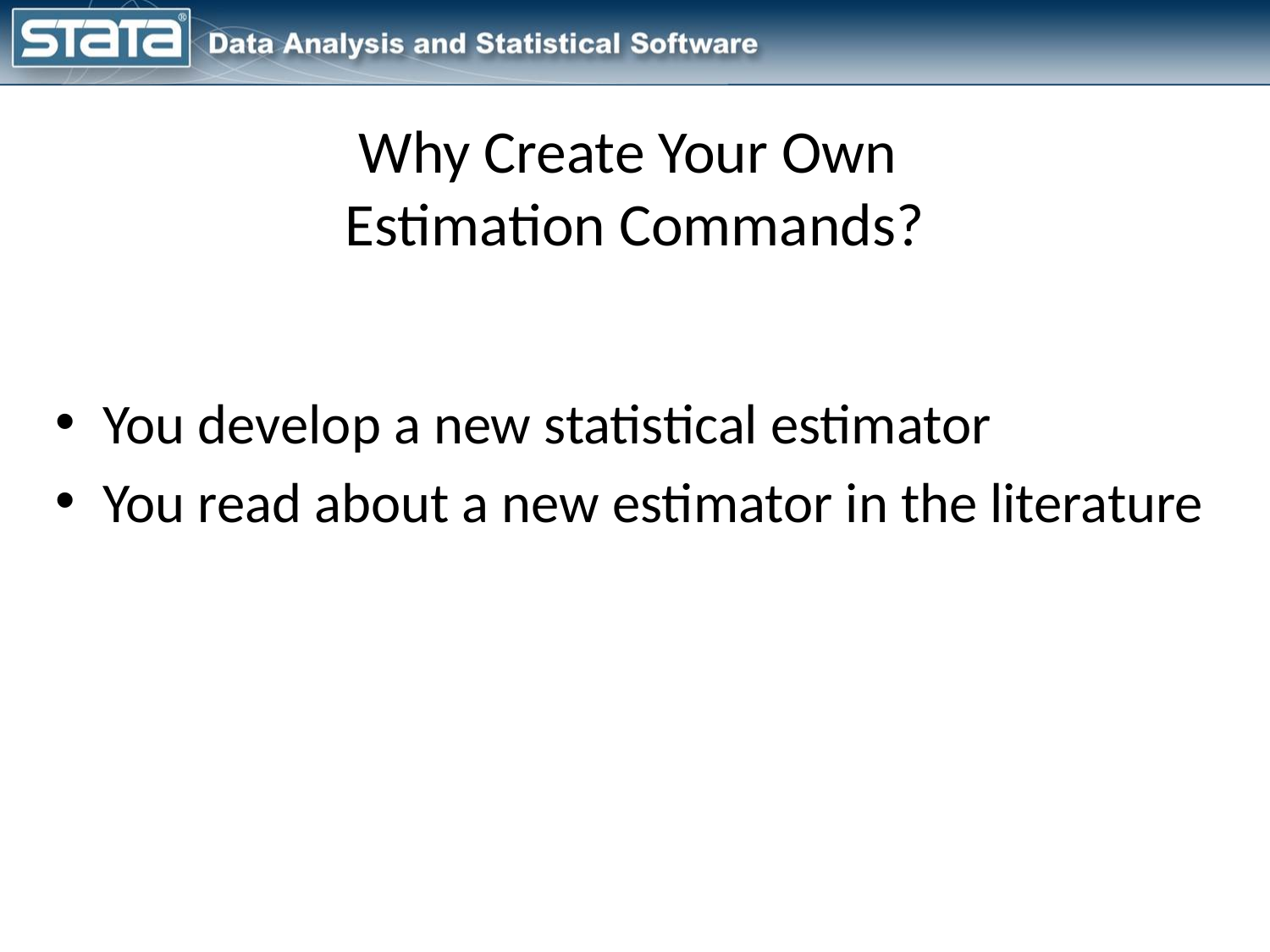

# Why Create Your Own Estimation Commands?
You develop a new statistical estimator
You read about a new estimator in the literature